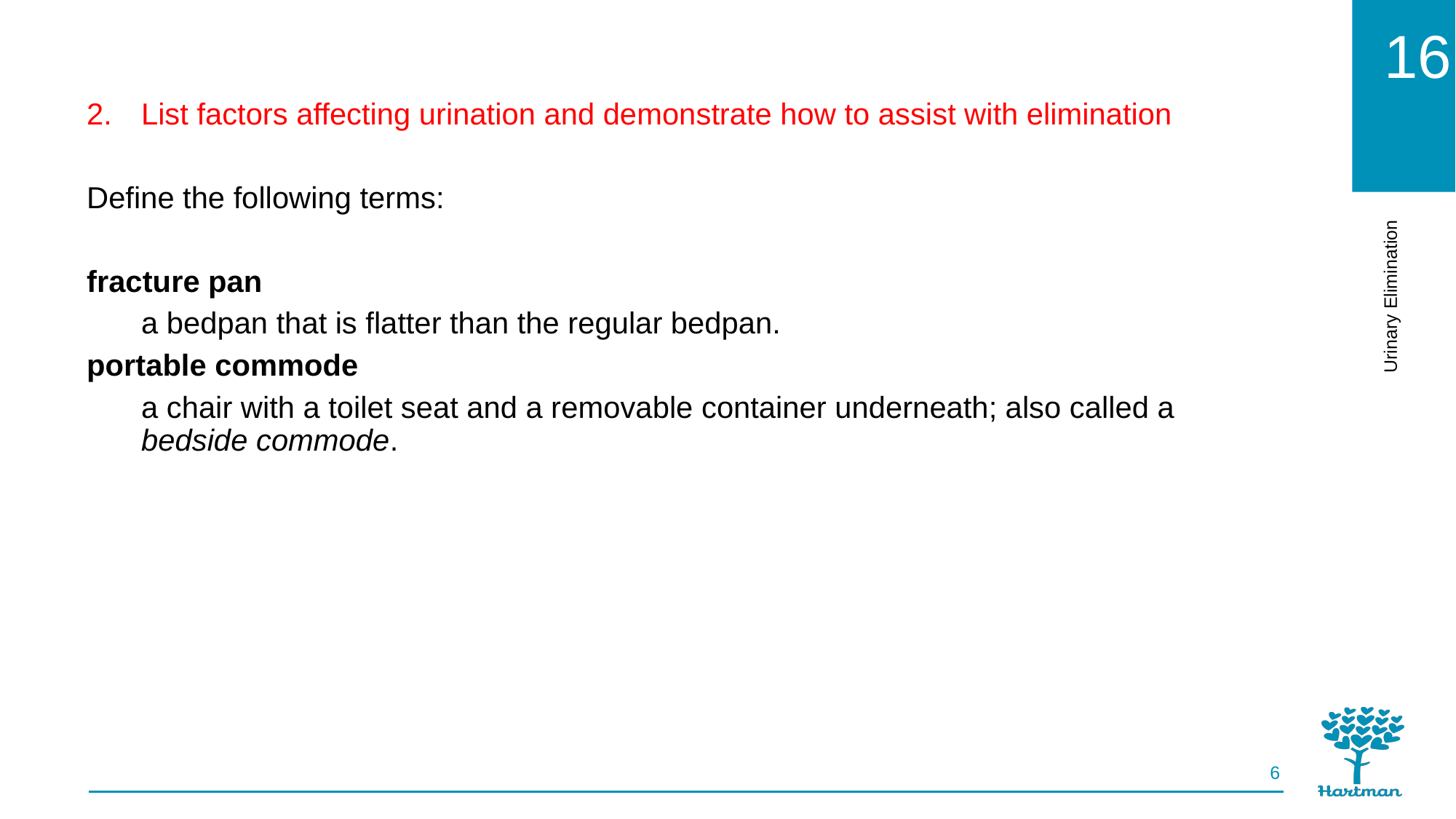

List factors affecting urination and demonstrate how to assist with elimination

Define the following terms:

fracture pan
a bedpan that is flatter than the regular bedpan.
portable commode
a chair with a toilet seat and a removable container underneath; also called a bedside commode.

6